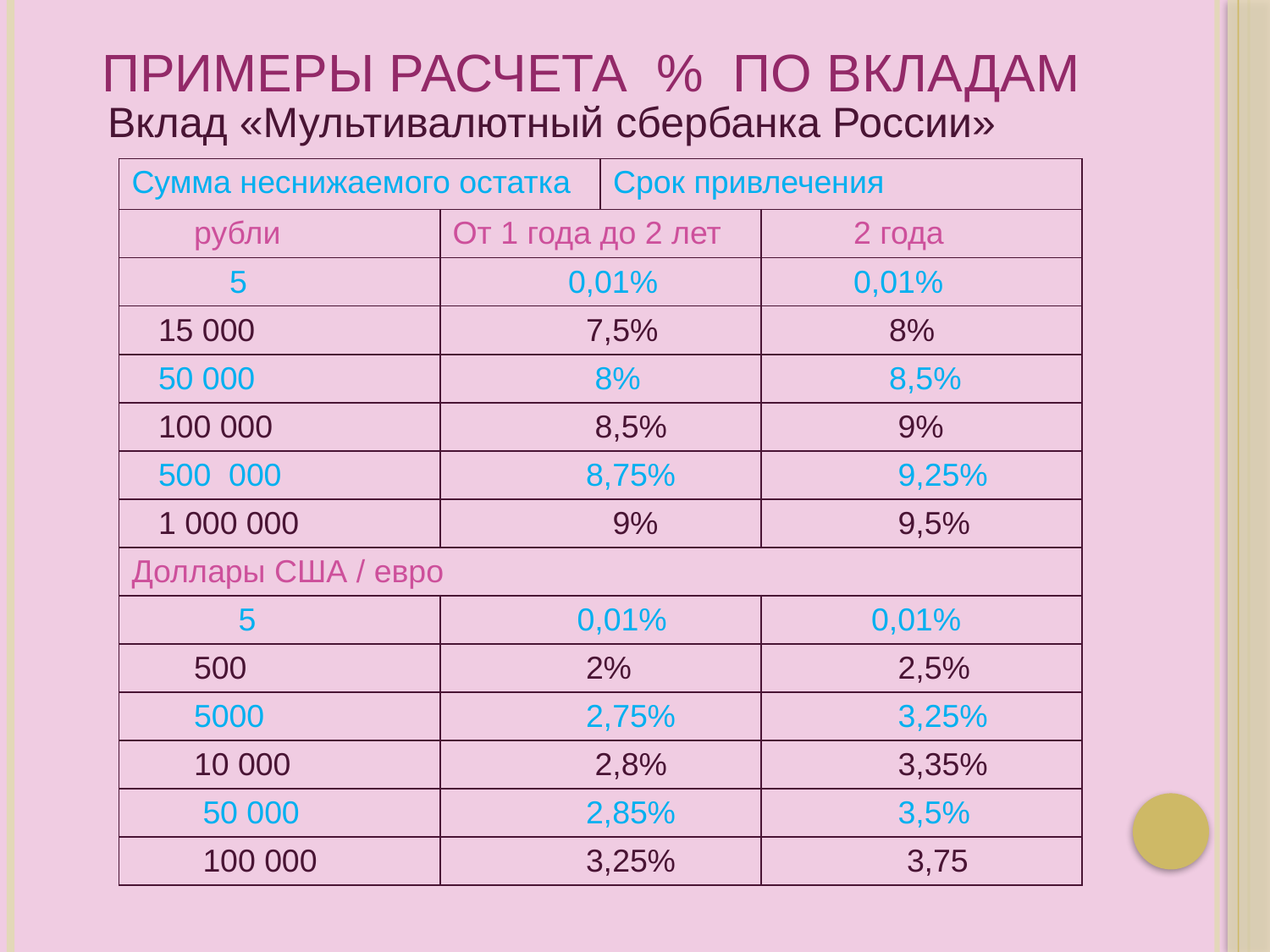

# Примеры расчета  %  по вкладам
   Вклад «Мультивалютный сбербанка России»

| Сумма неснижаемого остатка |  | Срок привлечения |  |
| --- | --- | --- | --- |
| рубли | От 1 года до 2 лет |  | 2 года |
| 5 | 0,01% |  | 0,01% |
| 15 000 | 7,5% |  | 8% |
| 50 000 | 8% |  | 8,5% |
| 100 000 | 8,5% |  | 9% |
| 500 000 | 8,75% |  | 9,25% |
| 1 000 000 | 9% |  | 9,5% |
| Доллары США / евро |  |  |  |
| 5 | 0,01% |  | 0,01% |
| 500 | 2% |  | 2,5% |
| 5000 | 2,75% |  | 3,25% |
| 10 000 | 2,8% |  | 3,35% |
| 50 000 | 2,85% |  | 3,5% |
| 100 000 | 3,25% |  | 3,75 |